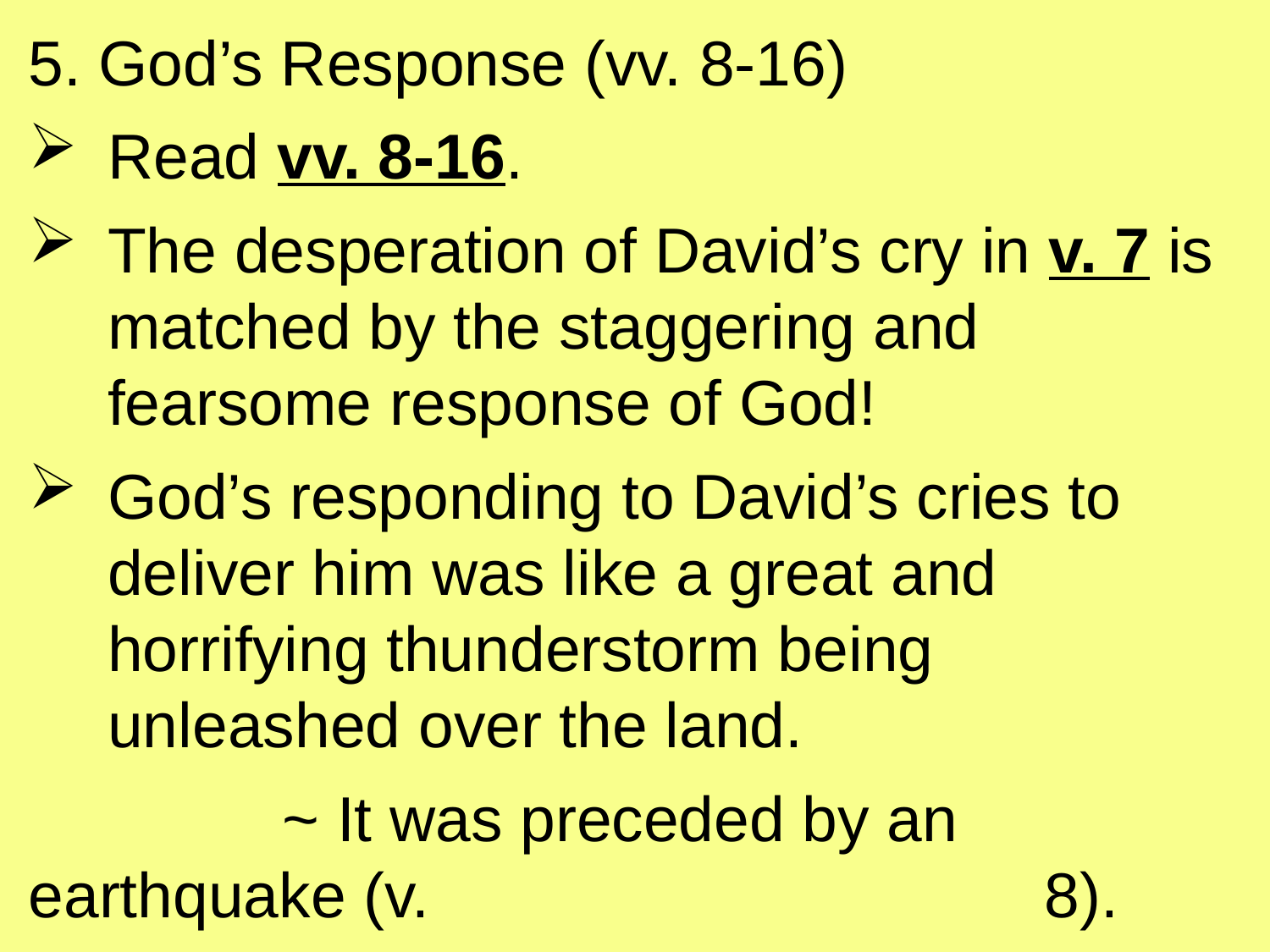

5. God’s Response (vv. 8-16)
Read vv. 8-16.
The desperation of David’s cry in v. 7 is matched by the staggering and fearsome response of God!
God’s responding to David’s cries to deliver him was like a great and horrifying thunderstorm being unleashed over the land.
		~ It was preceded by an earthquake (v. 					8).